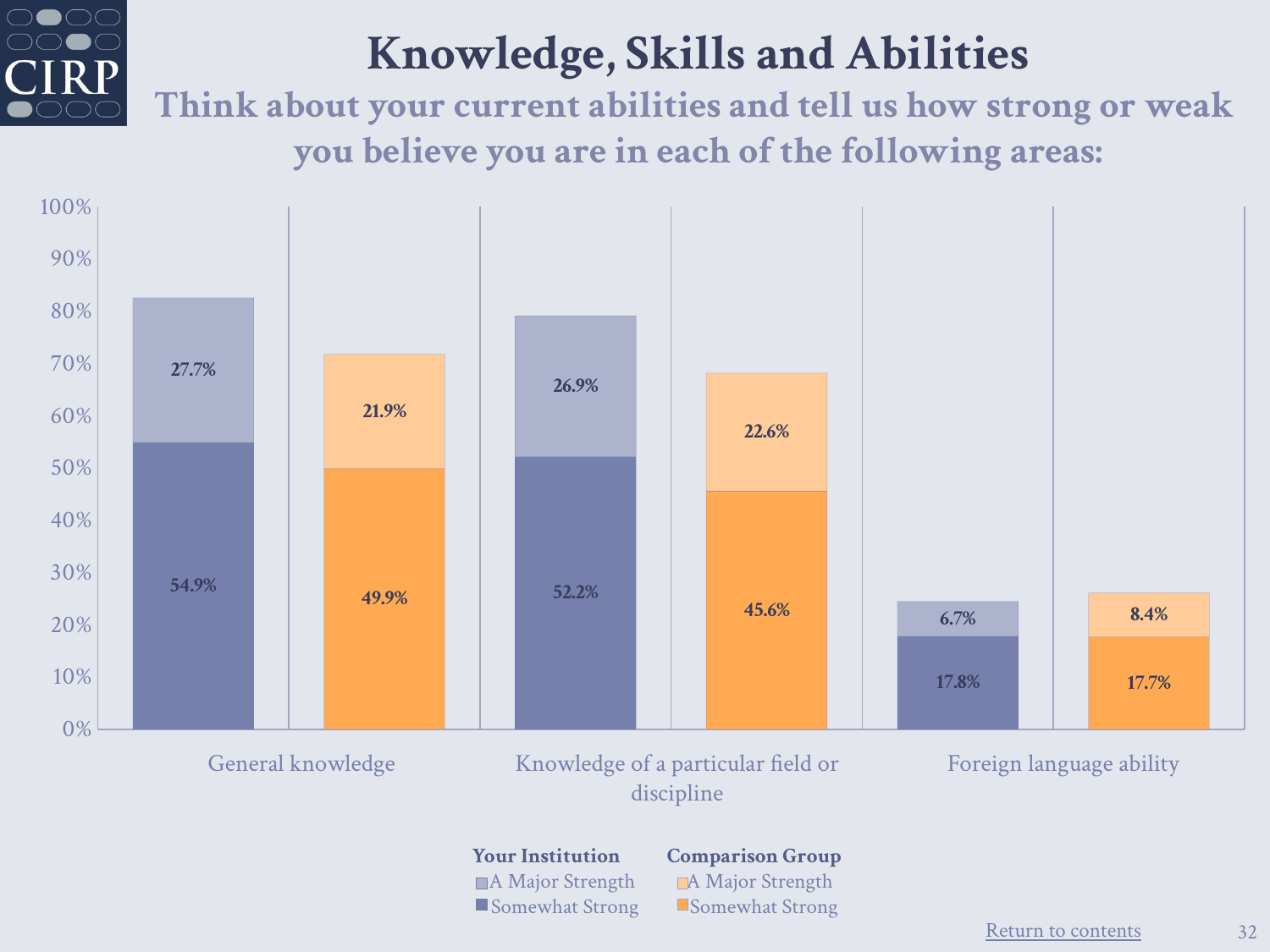

# Knowledge, Skills and Abilities Think about your current abilities and tell us how strong or weak you believe you are in each of the following areas:

### Chart

| Category | Major Strength | Somewhat Strong |
|---|---|---|
| Your Institution | 0.549 | 0.277 |
| Comparison Group | 0.499 | 0.219 |
| Your Institution | 0.522 | 0.269 |
| Comparison Group | 0.456 | 0.226 |
| Your Institution | 0.178 | 0.067 |
| Comparison Group | 0.177 | 0.084 |
General knowledge
Knowledge of a particular field or discipline
Foreign language ability
 Your Institution           Comparison Group
     A Major Strength           A Major Strength
     Somewhat Strong           Somewhat Strong

32